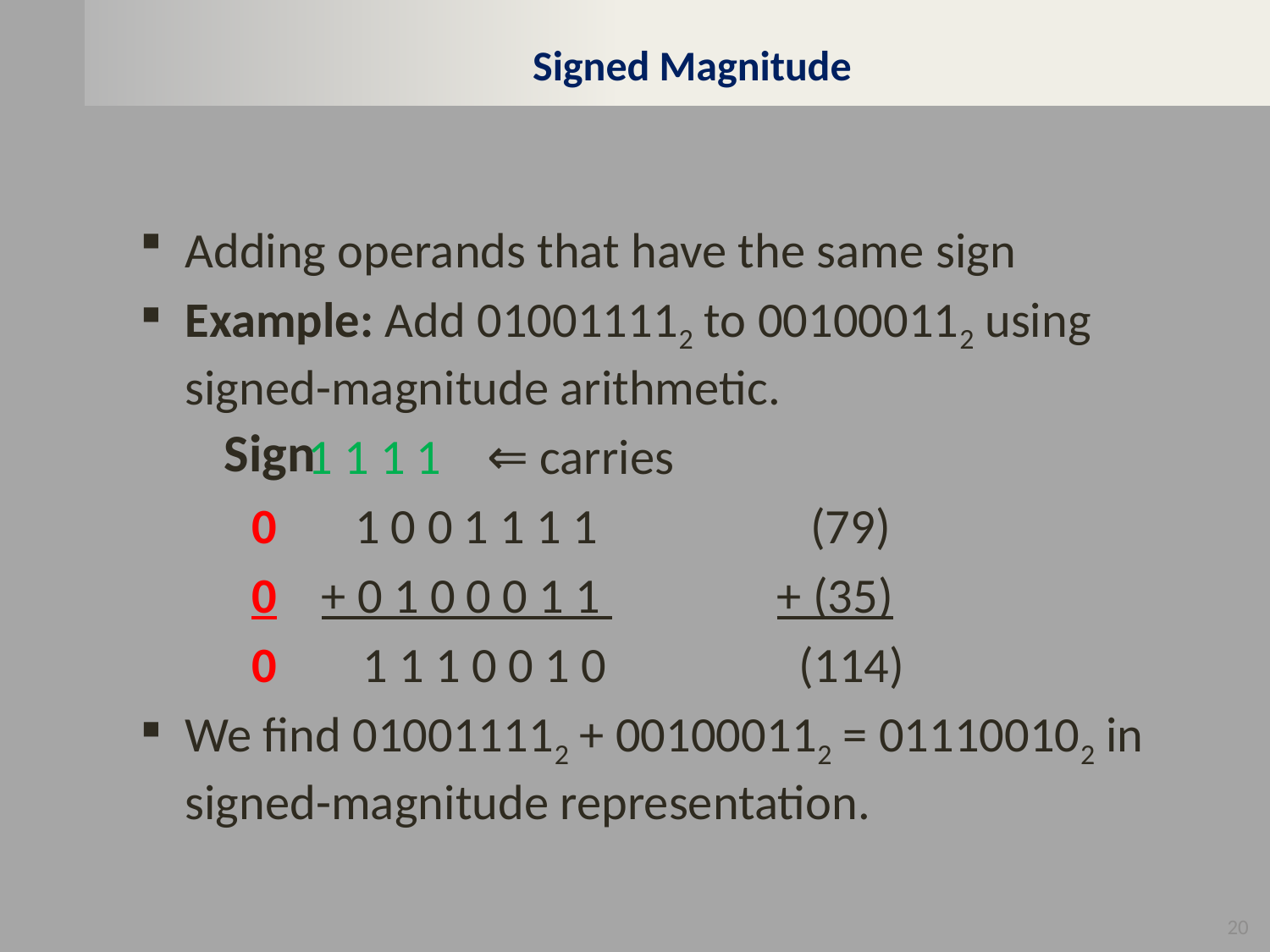

# Signed Magnitude
Adding operands that have the same sign
Example: Add 010011112 to 001000112 using signed-magnitude arithmetic.
		     1 1 1 1    ⇐ carries
	0       1 0 0 1 1 1 1 		(79)
	0    + 0 1 0 0 0 1 1 	       + (35)
	0 	1 1 1 0 0 1 0 	         (114)
We find 010011112 + 001000112 = 011100102 in signed-magnitude representation.
Sign